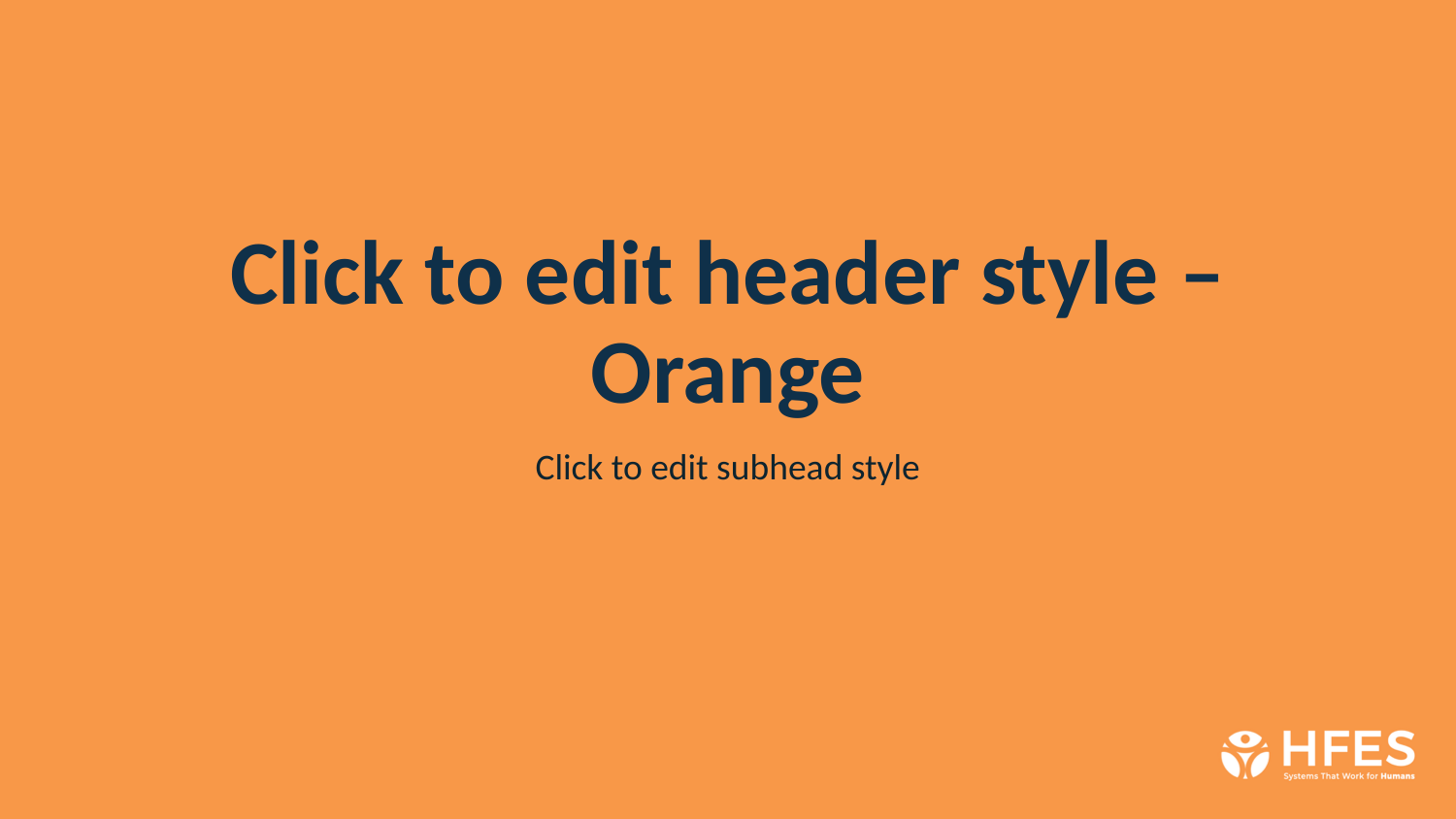

# Click to edit header style – Orange
Click to edit subhead style